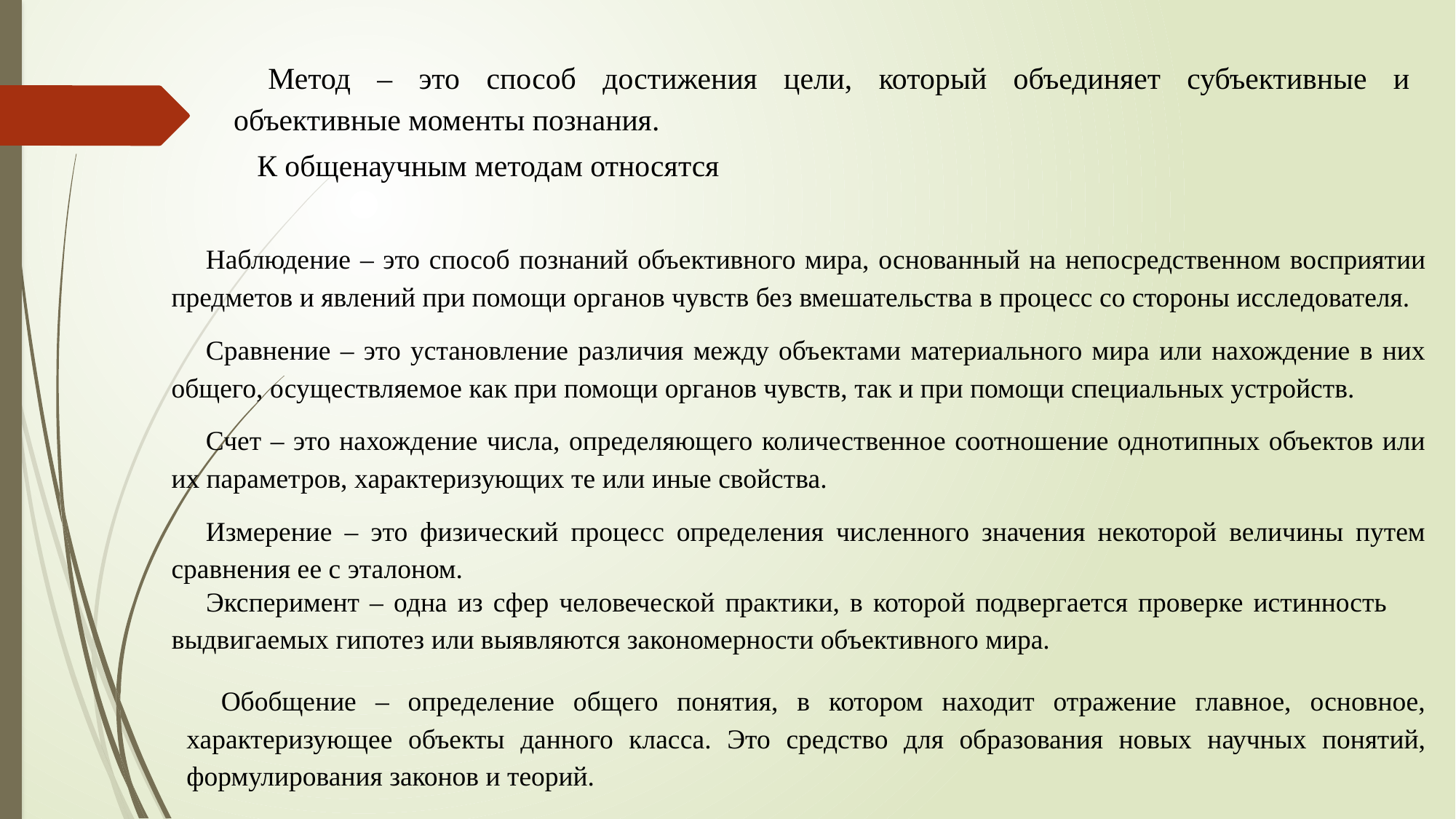

Метод – это способ достижения цели, который объединяет субъективные и объективные моменты познания.
К общенаучным методам относятся
Наблюдение – это способ познаний объективного мира, основанный на непосредственном восприятии предметов и явлений при помощи органов чувств без вмешательства в процесс со стороны исследователя.
Сравнение – это установление различия между объектами материального мира или нахождение в них общего, осуществляемое как при помощи органов чувств, так и при помощи специальных устройств.
Счет – это нахождение числа, определяющего количественное соотношение однотипных объектов или их параметров, характеризующих те или иные свойства.
Измерение – это физический процесс определения численного значения некоторой величины путем сравнения ее с эталоном.
Эксперимент – одна из сфер человеческой практики, в которой подвергается проверке истинность выдвигаемых гипотез или выявляются закономерности объективного мира.
Обобщение – определение общего понятия, в котором находит отражение главное, основное, характеризующее объекты данного класса. Это средство для образования новых научных понятий, формулирования законов и теорий.